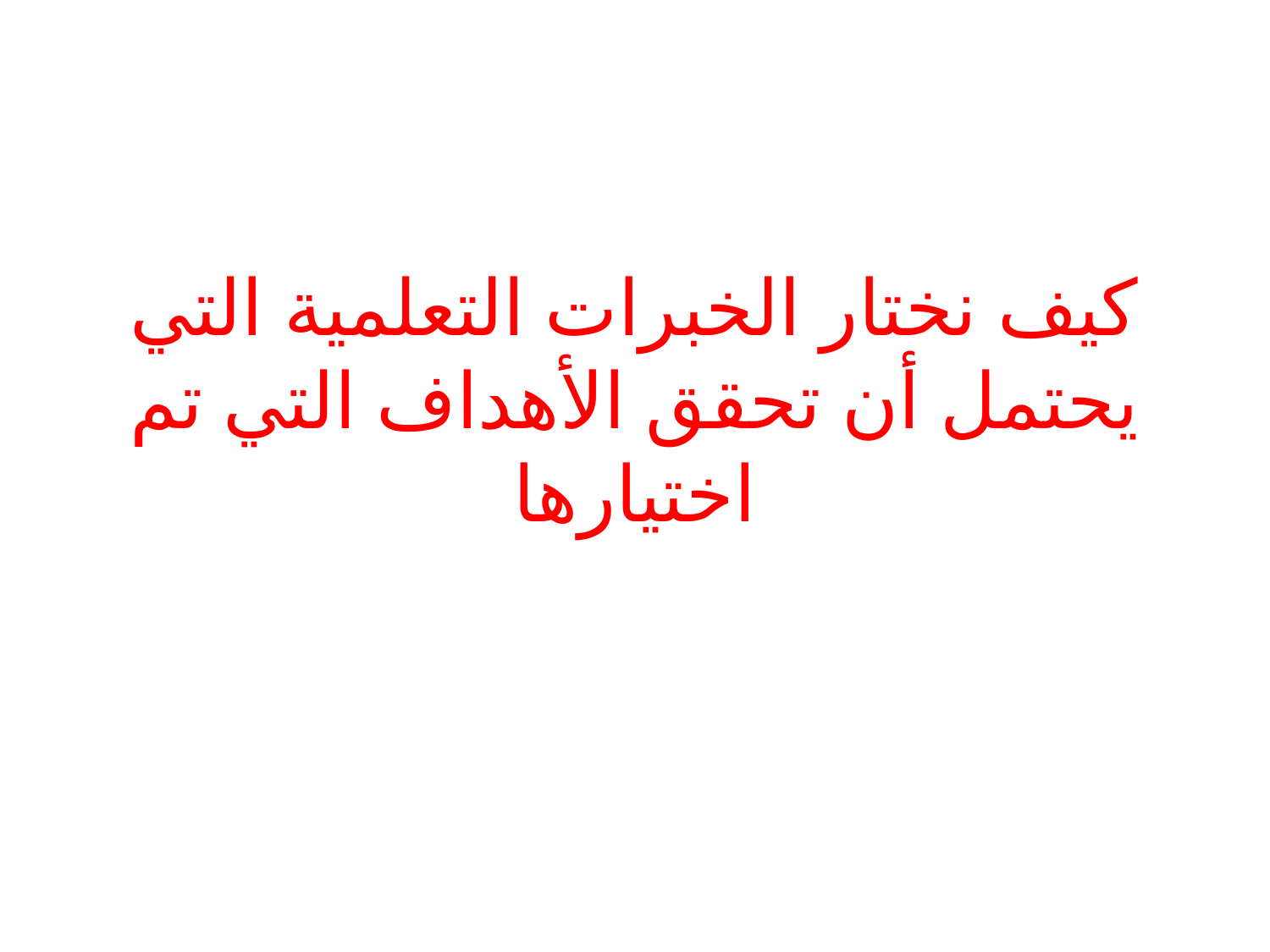

# كيف نختار الخبرات التعلمية التي يحتمل أن تحقق الأهداف التي تم اختيارها